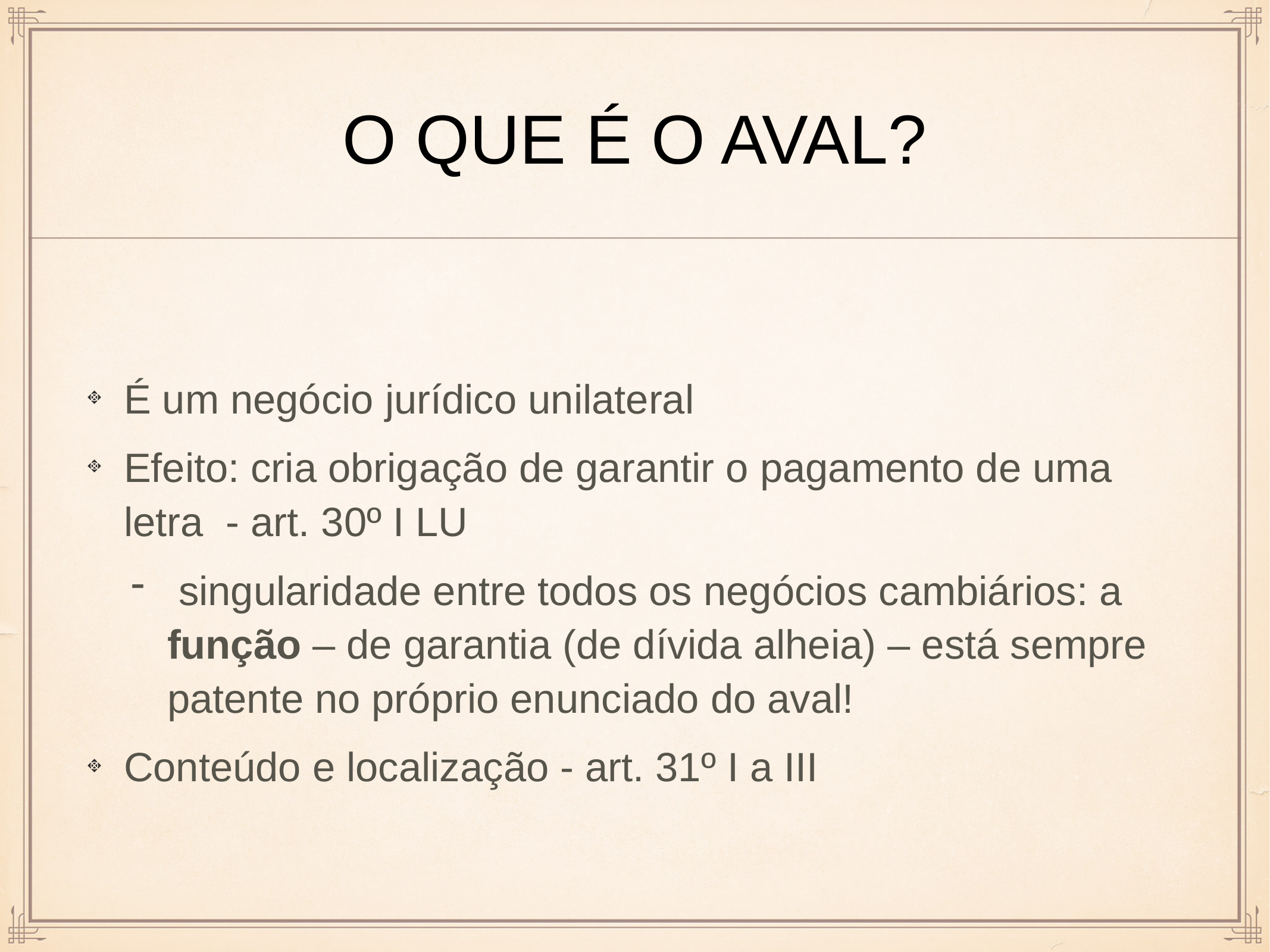

# o que é o aval?
É um negócio jurídico unilateral
Efeito: cria obrigação de garantir o pagamento de uma letra  - art. 30º I LU
 singularidade entre todos os negócios cambiários: a função – de garantia (de dívida alheia) – está sempre patente no próprio enunciado do aval!
Conteúdo e localização - art. 31º I a III